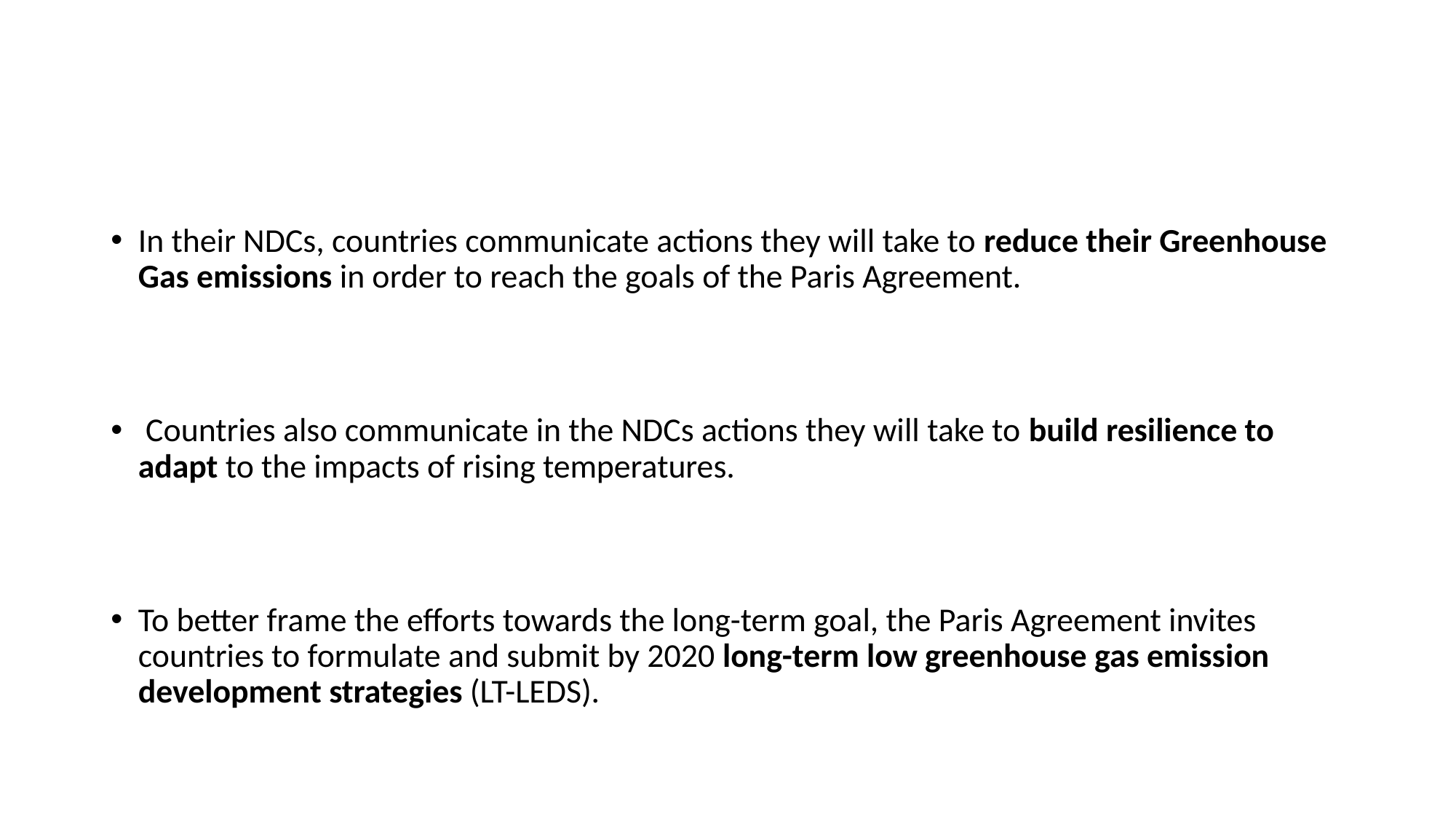

#
In their NDCs, countries communicate actions they will take to reduce their Greenhouse Gas emissions in order to reach the goals of the Paris Agreement.

 Countries also communicate in the NDCs actions they will take to build resilience to adapt to the impacts of rising temperatures.

To better frame the efforts towards the long-term goal, the Paris Agreement invites countries to formulate and submit by 2020 long-term low greenhouse gas emission development strategies (LT-LEDS).